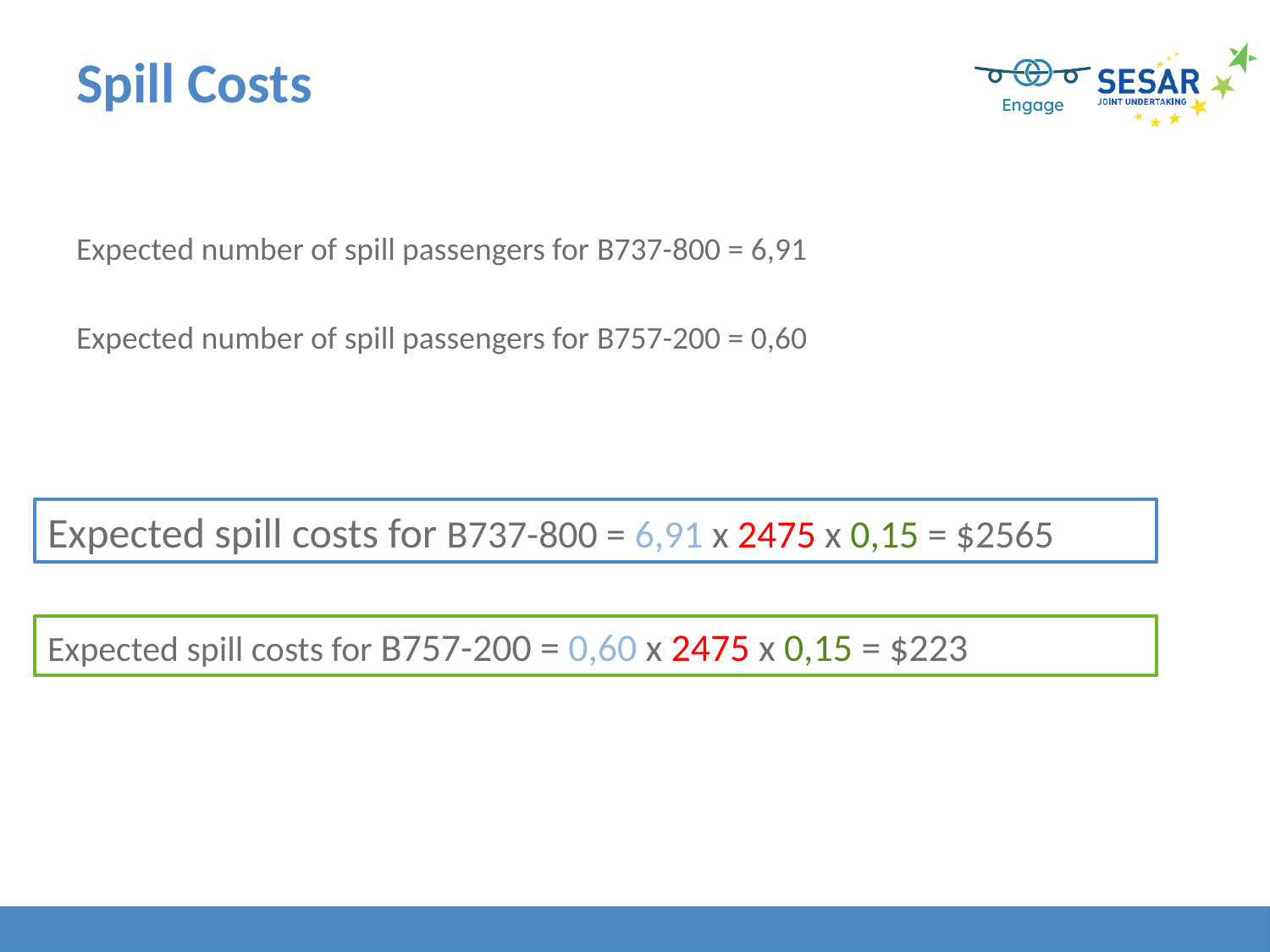

# Spill Costs
Expected number of spill passengers for B737-800 = 6,91

Expected number of spill passengers for B757-200 = 0,60

Expected spill costs for B737-800 = 6,91 x 2475 x 0,15 = $2565
Expected spill costs for B757-200 = 0,60 x 2475 x 0,15 = $223